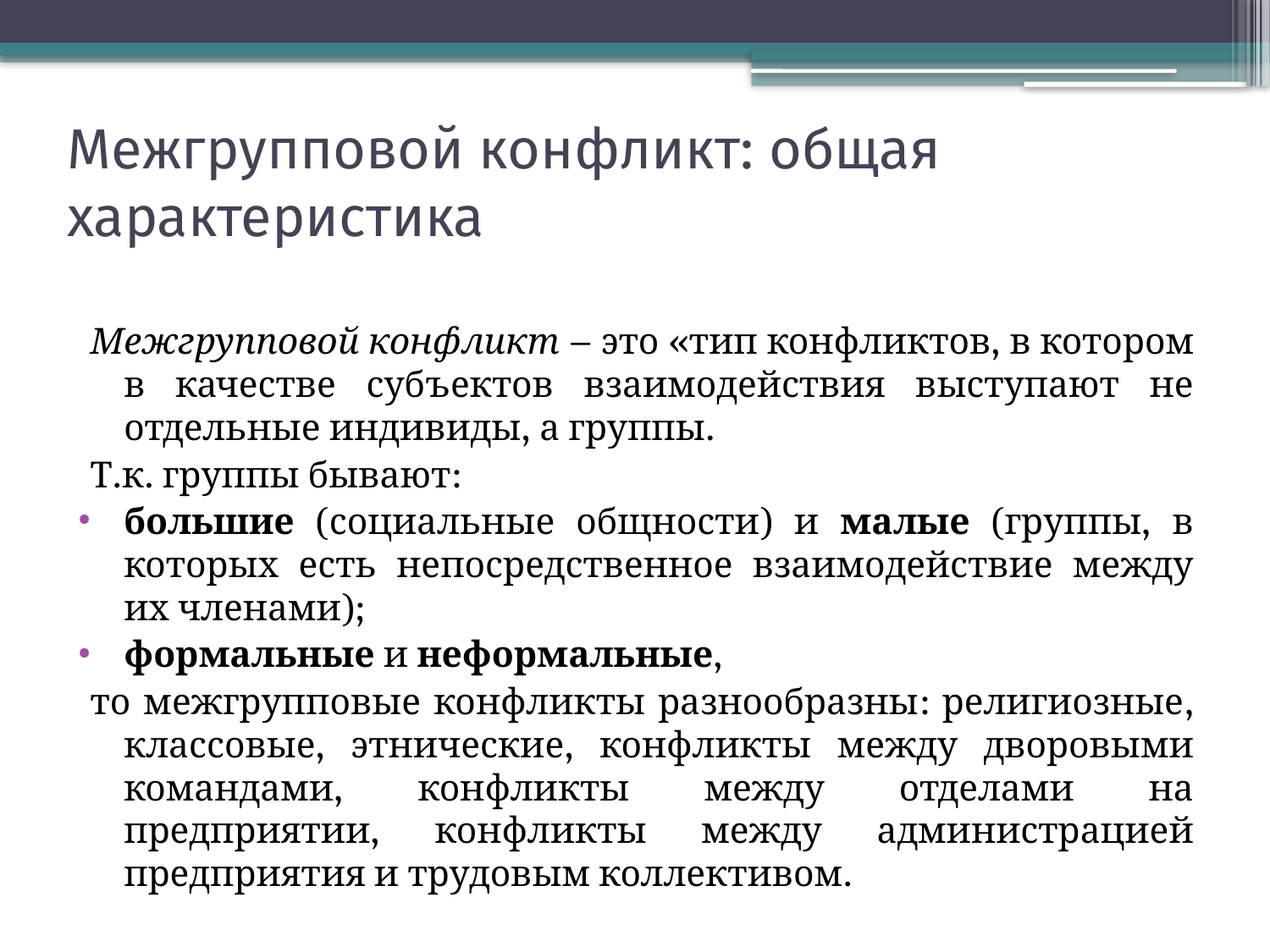

# Межгрупповой конфликт: общая характеристика
Межгрупповой конфликт – это «тип конфликтов, в котором в качестве субъектов взаимодействия выступают не отдельные индивиды, а группы.
Т.к. группы бывают:
большие (социальные общности) и малые (группы, в которых есть непосредственное взаимодействие между их членами);
формальные и неформальные,
то межгрупповые конфликты разнообразны: религиозные, классовые, этнические, конфликты между дворовыми командами, конфликты между отделами на предприятии, конфликты между администрацией предприятия и трудовым коллективом.